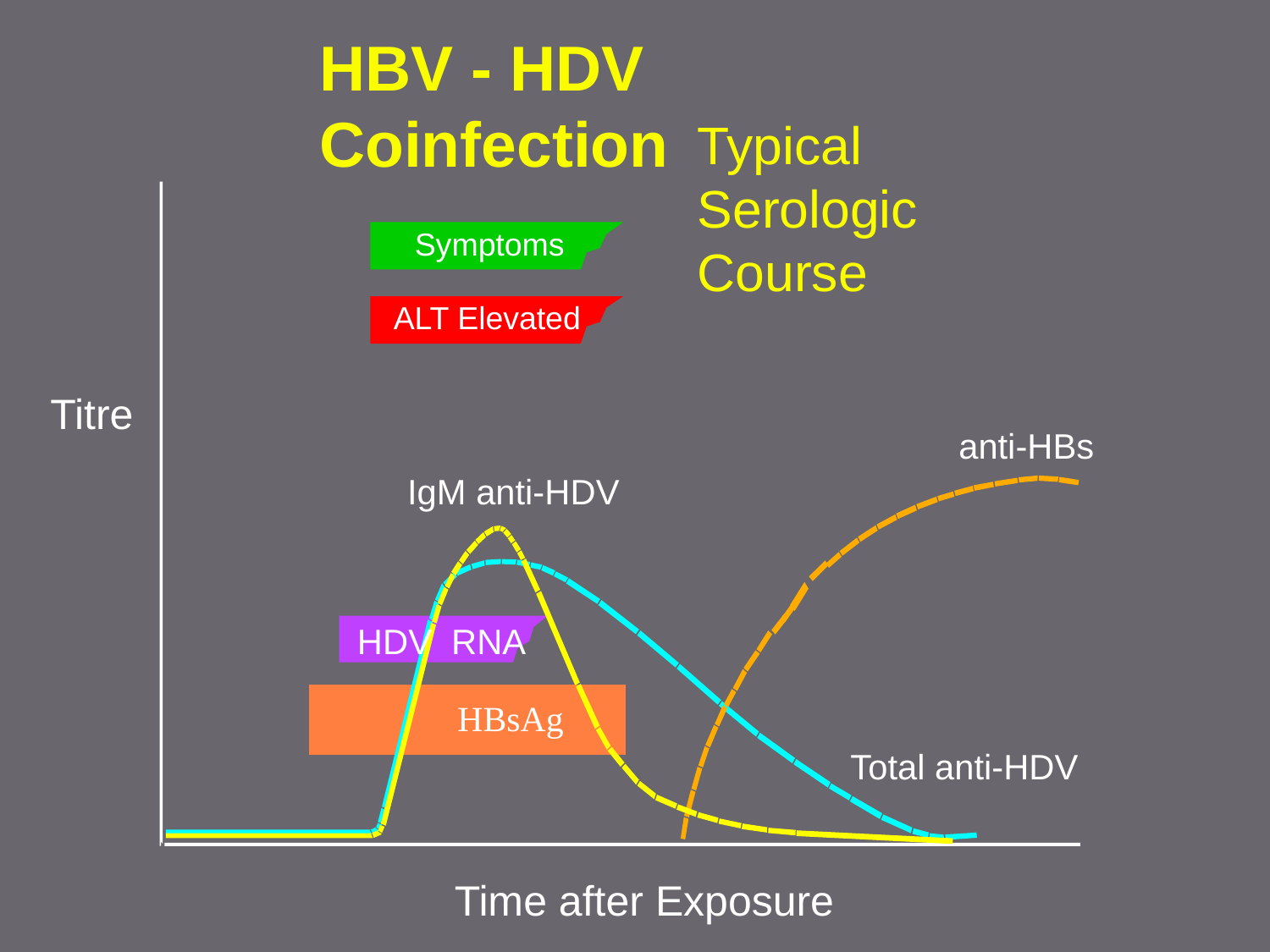

HBV - HDV Coinfection
Typical Serologic Course

Symptoms

ALT Elevated
Titre
anti-HBs
IgM anti-HDV

HDV  RNA

HBsAg

Total anti-HDV

Time after Exposure